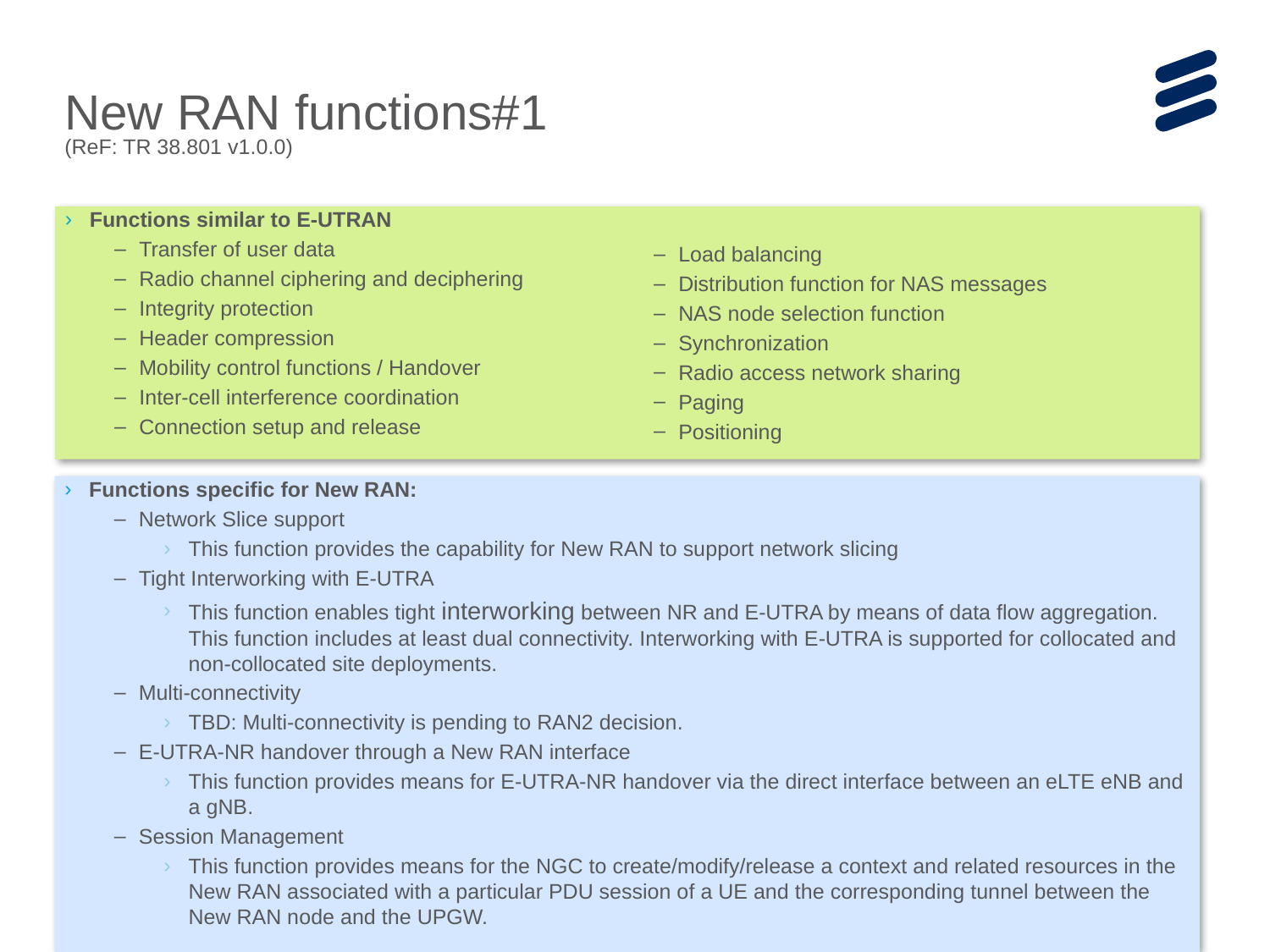

# New RAN functions#1 (ReF: TR 38.801 v1.0.0)
Functions similar to E-UTRAN
Transfer of user data
Radio channel ciphering and deciphering
Integrity protection
Header compression
Mobility control functions / Handover
Inter-cell interference coordination
Connection setup and release
Load balancing
Distribution function for NAS messages
NAS node selection function
Synchronization
Radio access network sharing
Paging
Positioning
Functions specific for New RAN:
Network Slice support
This function provides the capability for New RAN to support network slicing
Tight Interworking with E-UTRA
This function enables tight interworking between NR and E-UTRA by means of data flow aggregation. This function includes at least dual connectivity. Interworking with E-UTRA is supported for collocated and non-collocated site deployments.
Multi-connectivity
TBD: Multi-connectivity is pending to RAN2 decision.
E-UTRA-NR handover through a New RAN interface
This function provides means for E-UTRA-NR handover via the direct interface between an eLTE eNB and a gNB.
Session Management
This function provides means for the NGC to create/modify/release a context and related resources in the New RAN associated with a particular PDU session of a UE and the corresponding tunnel between the New RAN node and the UPGW.